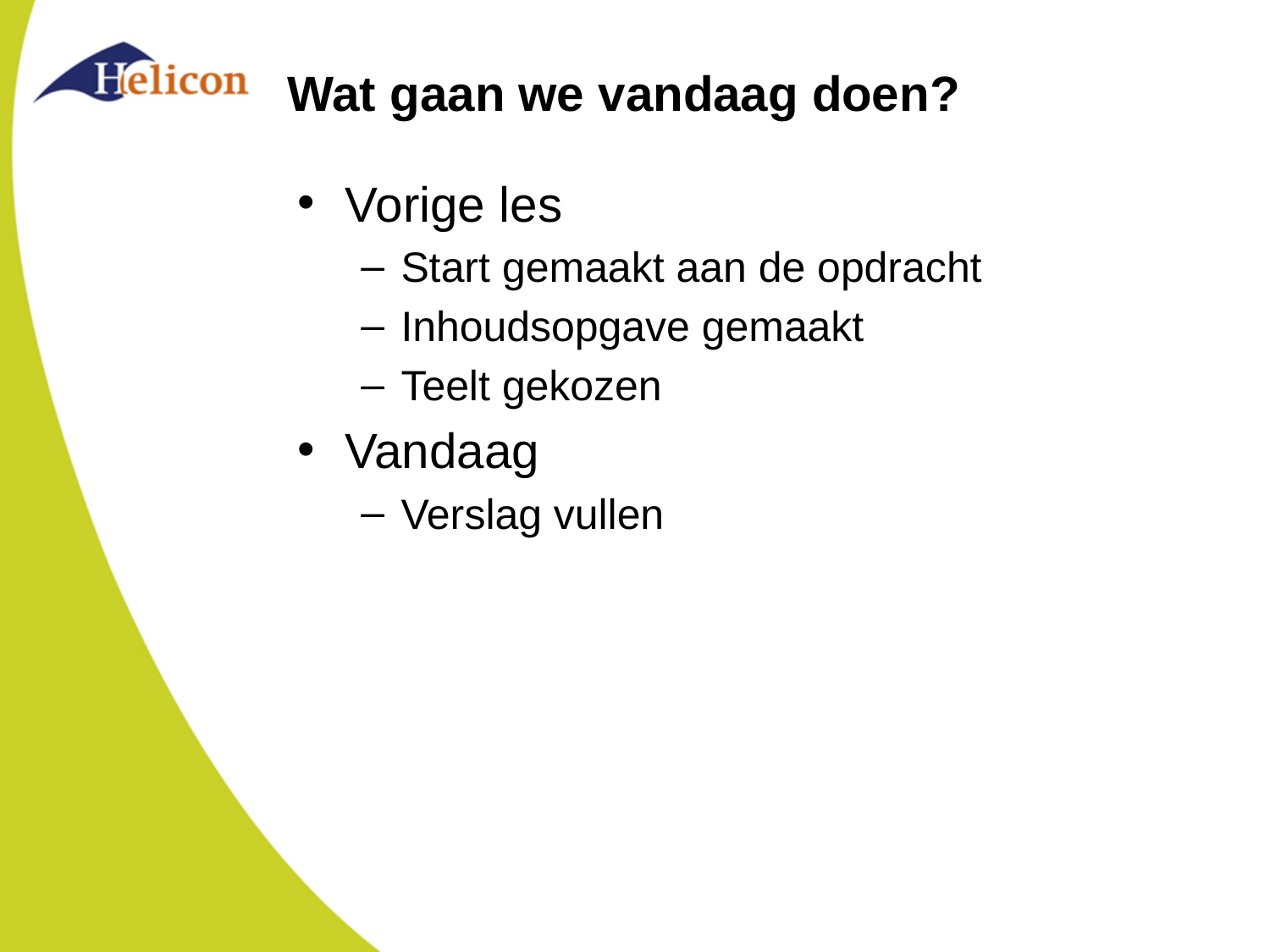

# Wat gaan we vandaag doen?
Vorige les
Start gemaakt aan de opdracht
Inhoudsopgave gemaakt
Teelt gekozen
Vandaag
Verslag vullen